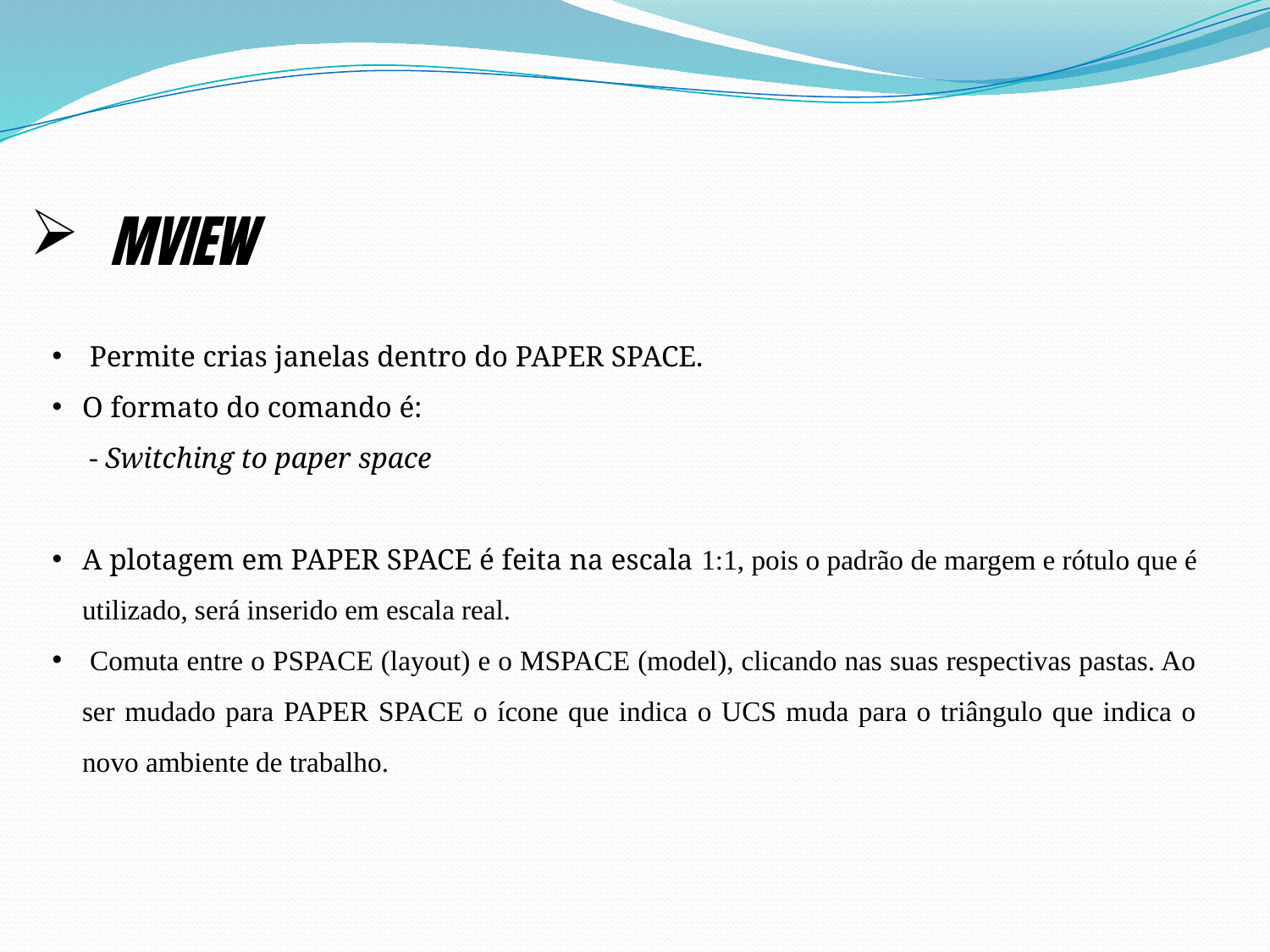

MVIEW
 Permite crias janelas dentro do PAPER SPACE.
O formato do comando é:
     - Switching to paper space

A plotagem em PAPER SPACE é feita na escala 1:1, pois o padrão de margem e rótulo que é utilizado, será inserido em escala real.
 Comuta entre o PSPACE (layout) e o MSPACE (model), clicando nas suas respectivas pastas. Ao ser mudado para PAPER SPACE o ícone que indica o UCS muda para o triângulo que indica o novo ambiente de trabalho.